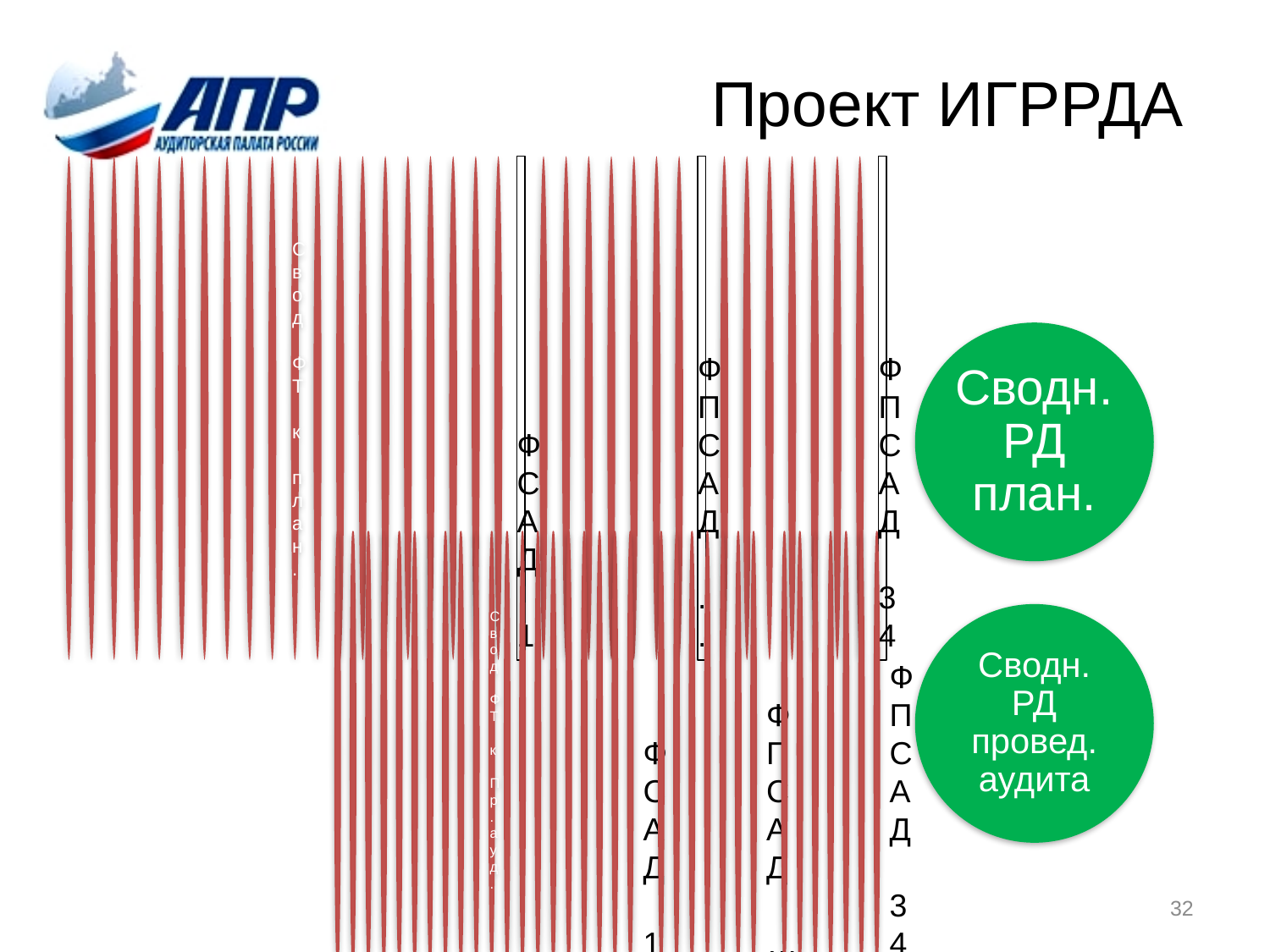

# Проект ИГРРДА

Сводн. РД план.

Сводн. РД провед. аудита
32